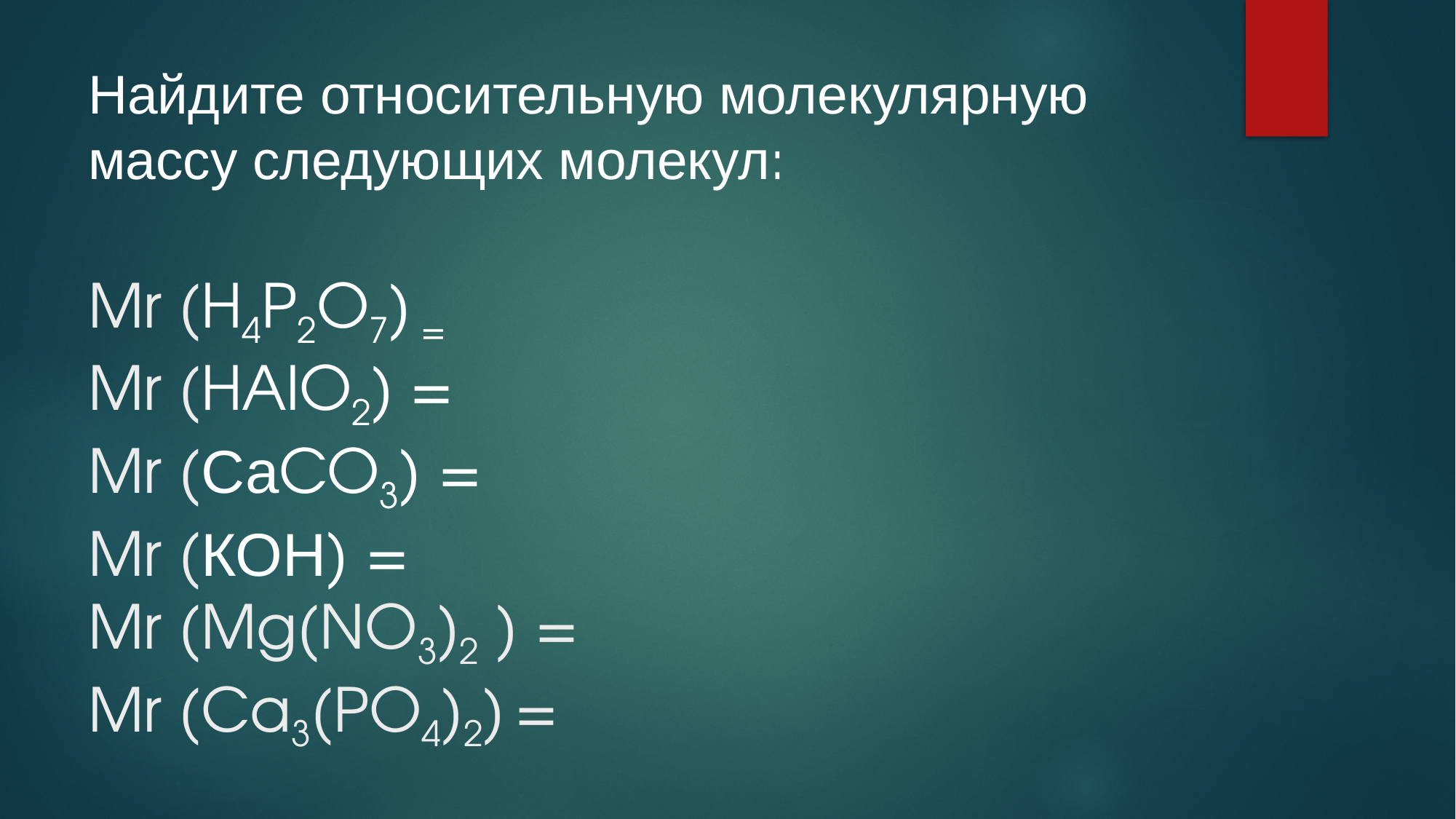

# Найдите относительную молекулярную массу следующих молекул: Mr (H4P2O7) = Mr (HAlO2) = Mr (СаCO3) = Mr (КОН) = Mr (Mg(NO3)2 ) = Mr (Ca3(PO4)2) =